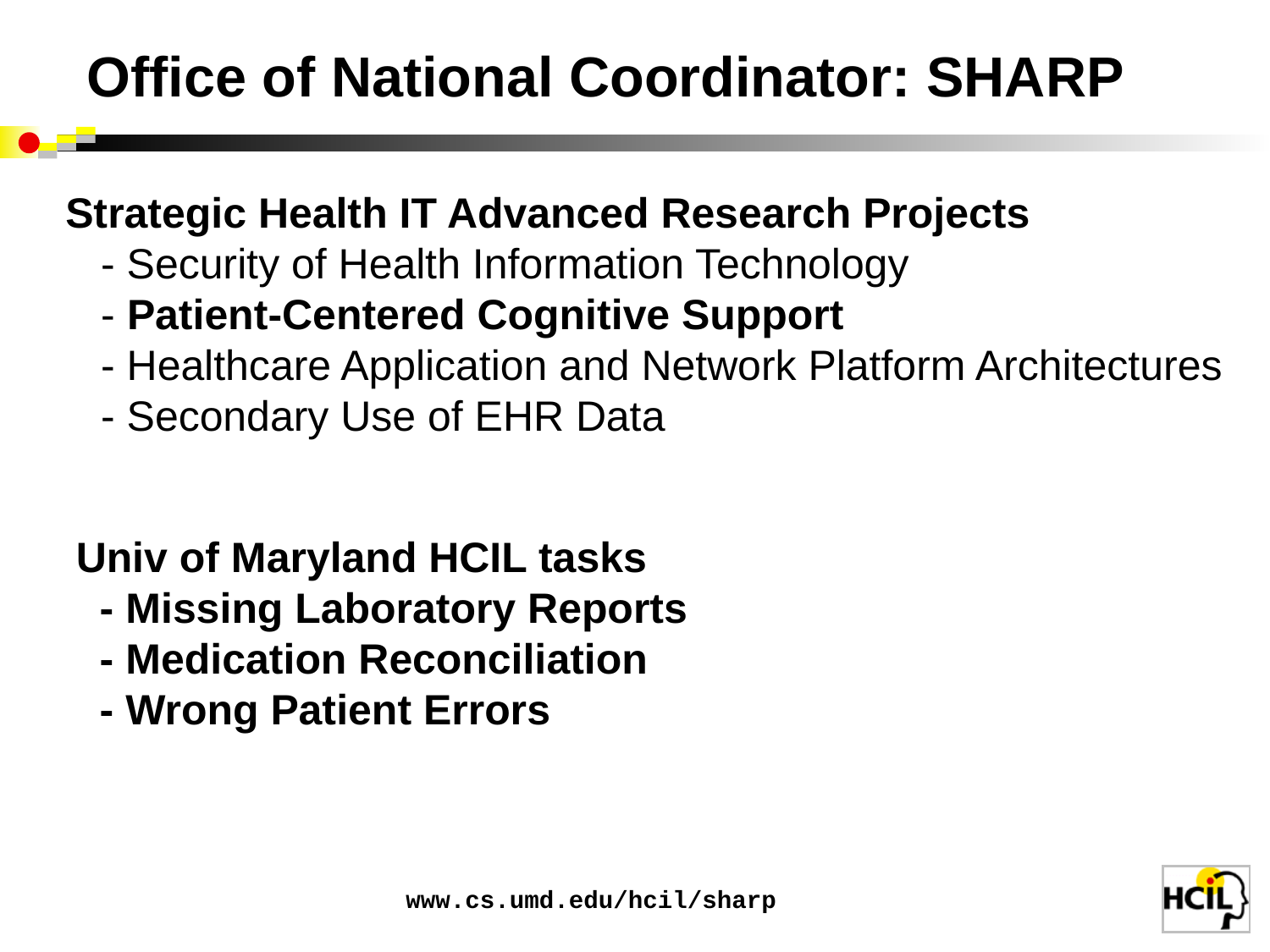

Office of National Coordinator: SHARP
Strategic Health IT Advanced Research Projects
   - Security of Health Information Technology
   - Patient-Centered Cognitive Support
   - Healthcare Application and Network Platform Architectures
   - Secondary Use of EHR Data

Univ of Maryland HCIL tasks
  - Missing Laboratory Reports
  - Medication Reconciliation
  - Wrong Patient Errors

www.cs.umd.edu/hcil/sharp